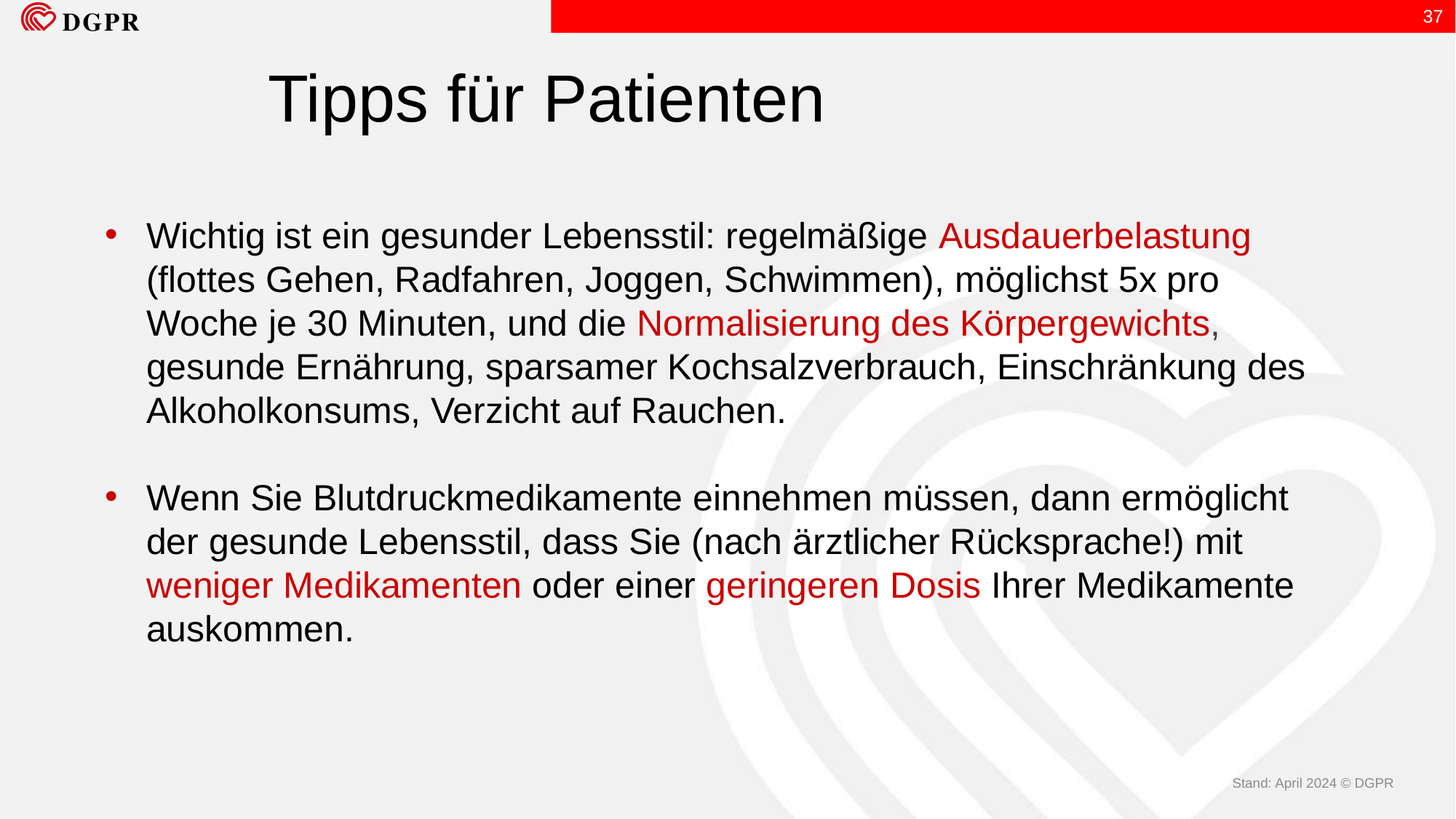

37
Tipps für Patienten
Wichtig ist ein gesunder Lebensstil: regelmäßige Ausdauerbelastung (flottes Gehen, Radfahren, Joggen, Schwimmen), möglichst 5x pro Woche je 30 Minuten, und die Normalisierung des Körpergewichts, gesunde Ernährung, sparsamer Kochsalzverbrauch, Einschränkung des Alkoholkonsums, Verzicht auf Rauchen.

Wenn Sie Blutdruckmedikamente einnehmen müssen, dann ermöglicht der gesunde Lebensstil, dass Sie (nach ärztlicher Rücksprache!) mit weniger Medikamenten oder einer geringeren Dosis Ihrer Medikamente auskommen.

Stand: April 2024 © DGPR